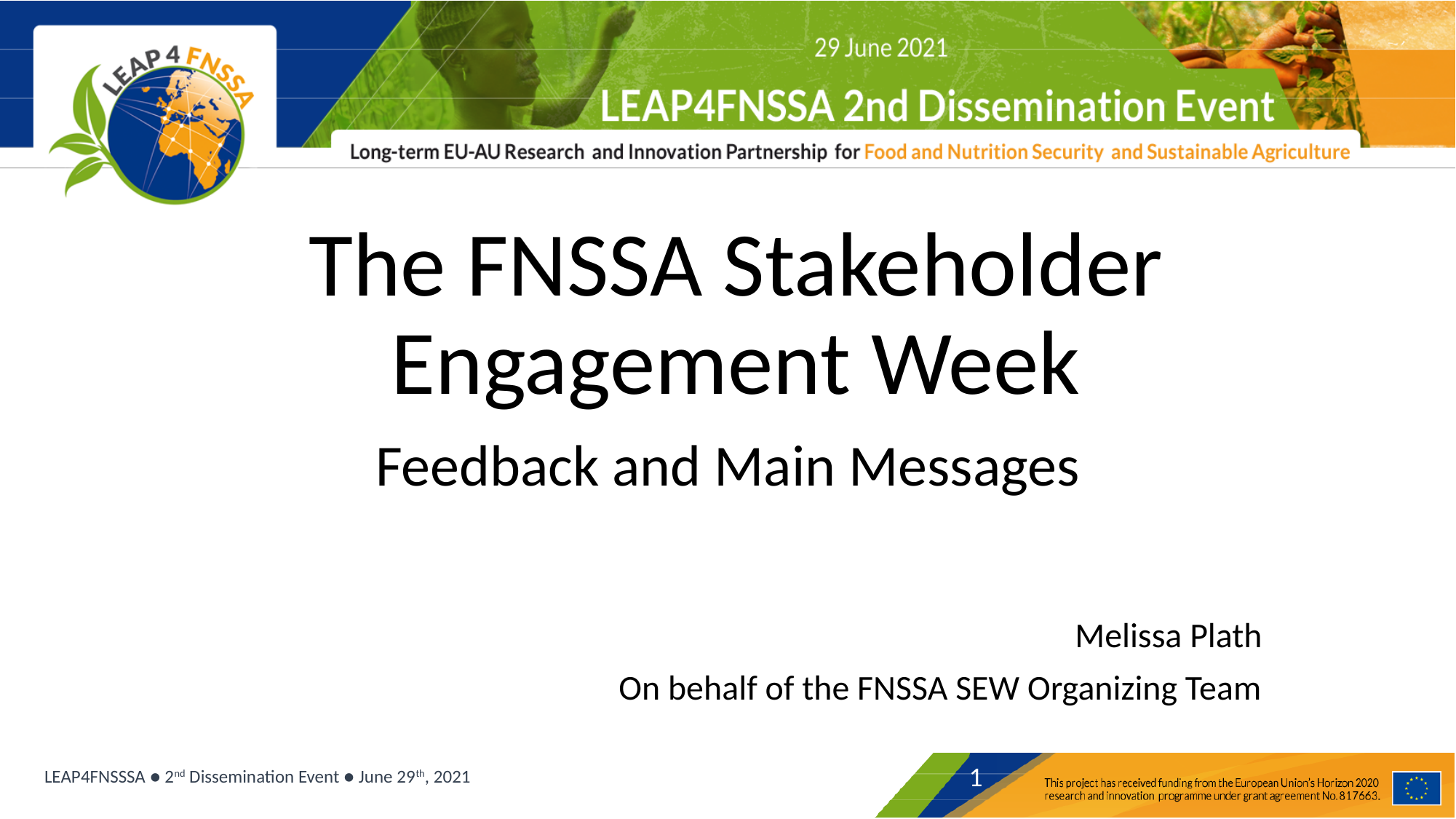

# The FNSSA Stakeholder Engagement Week
Feedback and Main Messages

Melissa Plath
On behalf of the FNSSA SEW Organizing Team